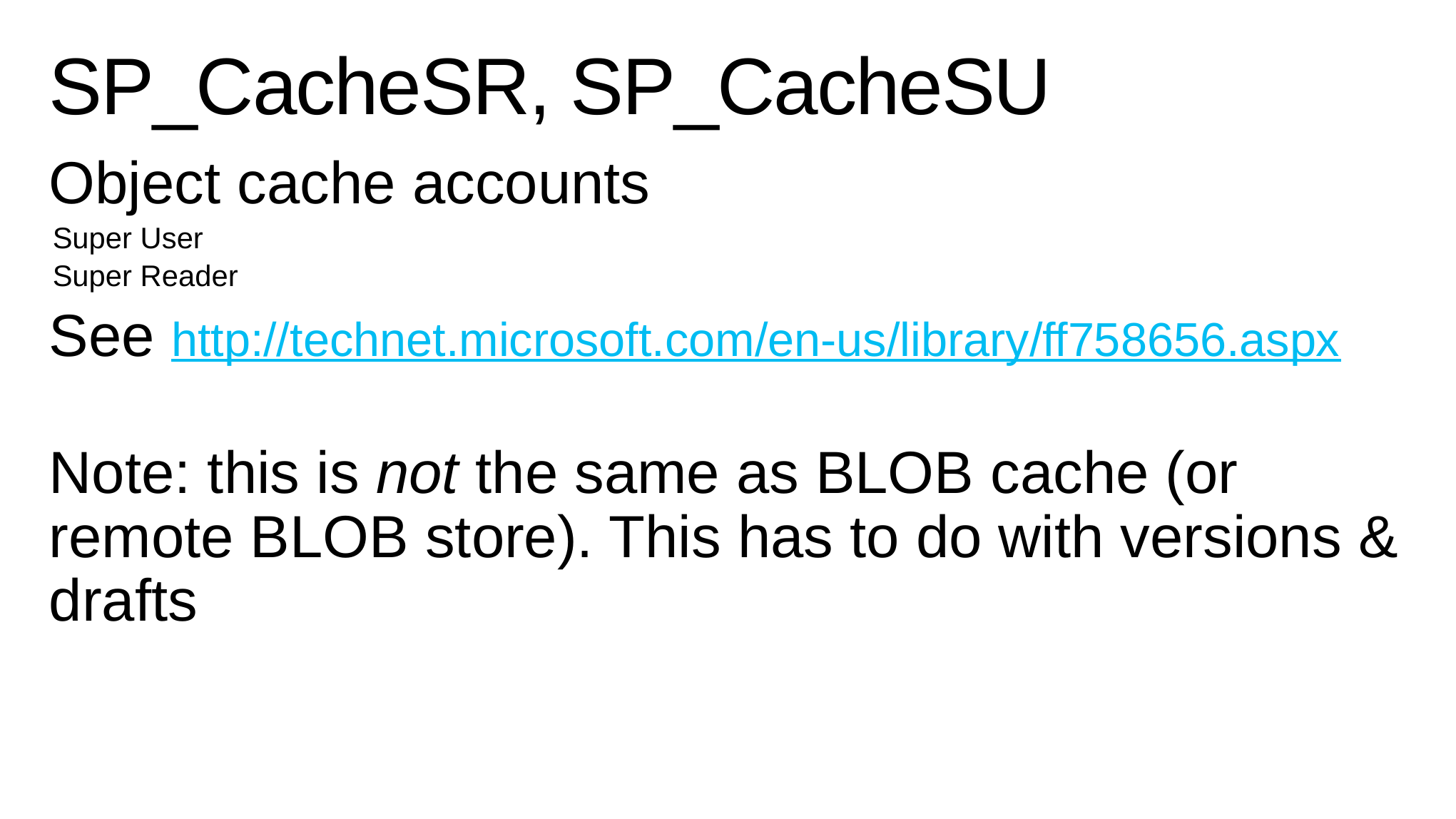

# SP_CacheSR, SP_CacheSU
Object cache accounts
Super User
Super Reader
See http://technet.microsoft.com/en-us/library/ff758656.aspx

Note: this is not the same as BLOB cache (or remote BLOB store). This has to do with versions & drafts